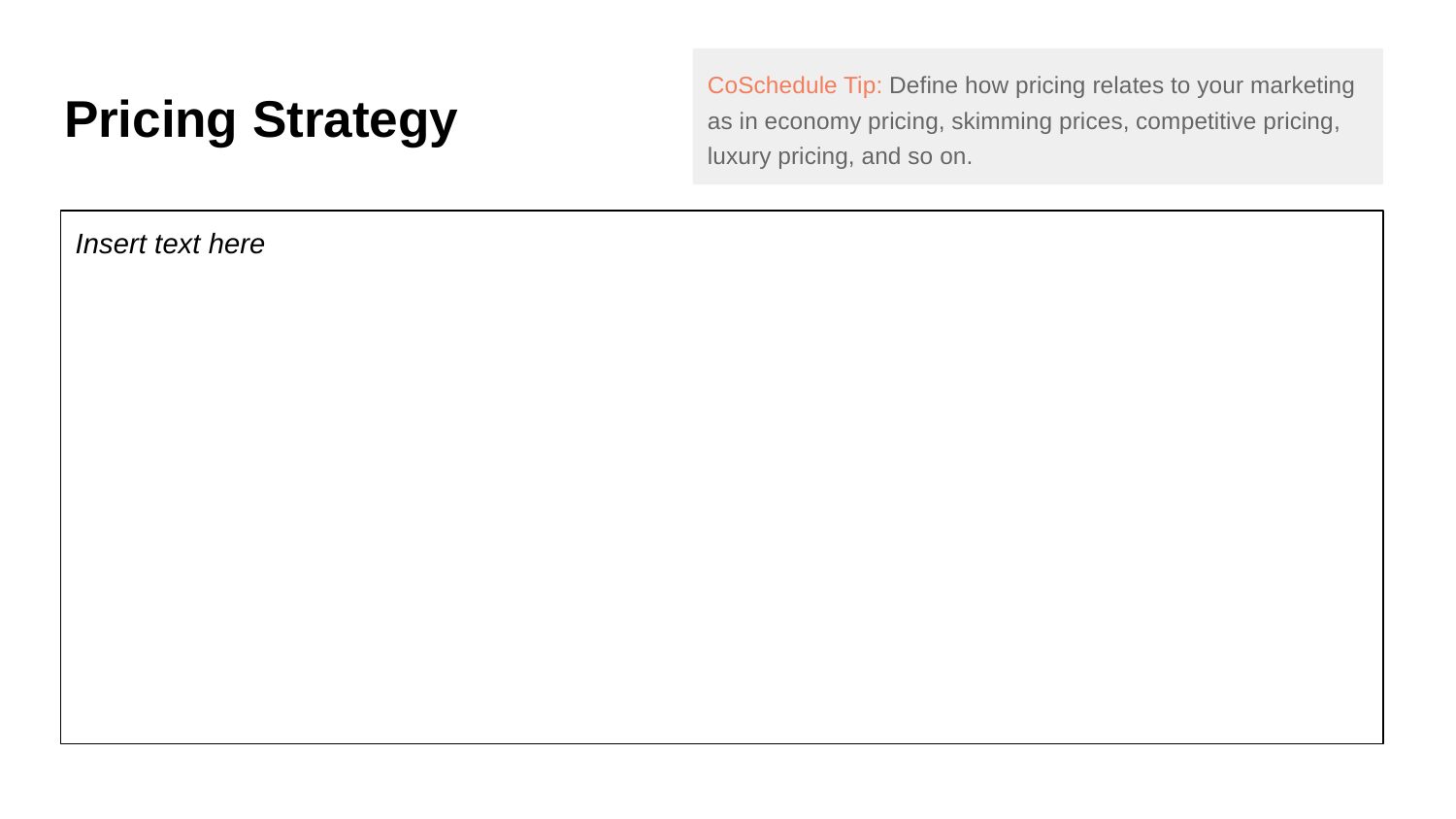

CoSchedule Tip: Define how pricing relates to your marketing as in economy pricing, skimming prices, competitive pricing, luxury pricing, and so on.
# Pricing Strategy
Insert text here